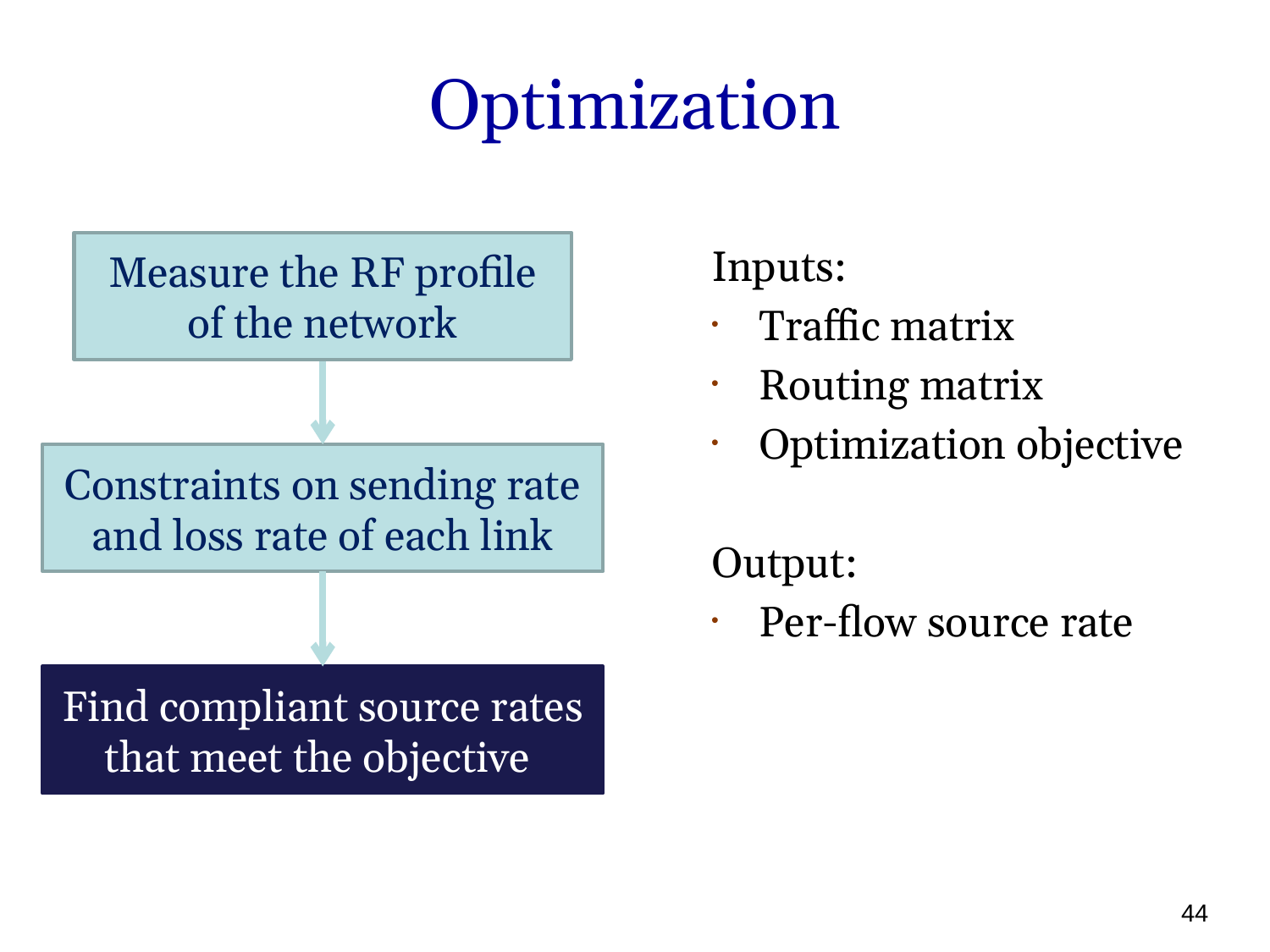

# Optimization
Measure the RF profile of the network
Inputs:
Traffic matrix
Routing matrix
Optimization objective

Output:
Per-flow source rate
Constraints on sending rate and loss rate of each link
Find compliant source rates that meet the objective
44